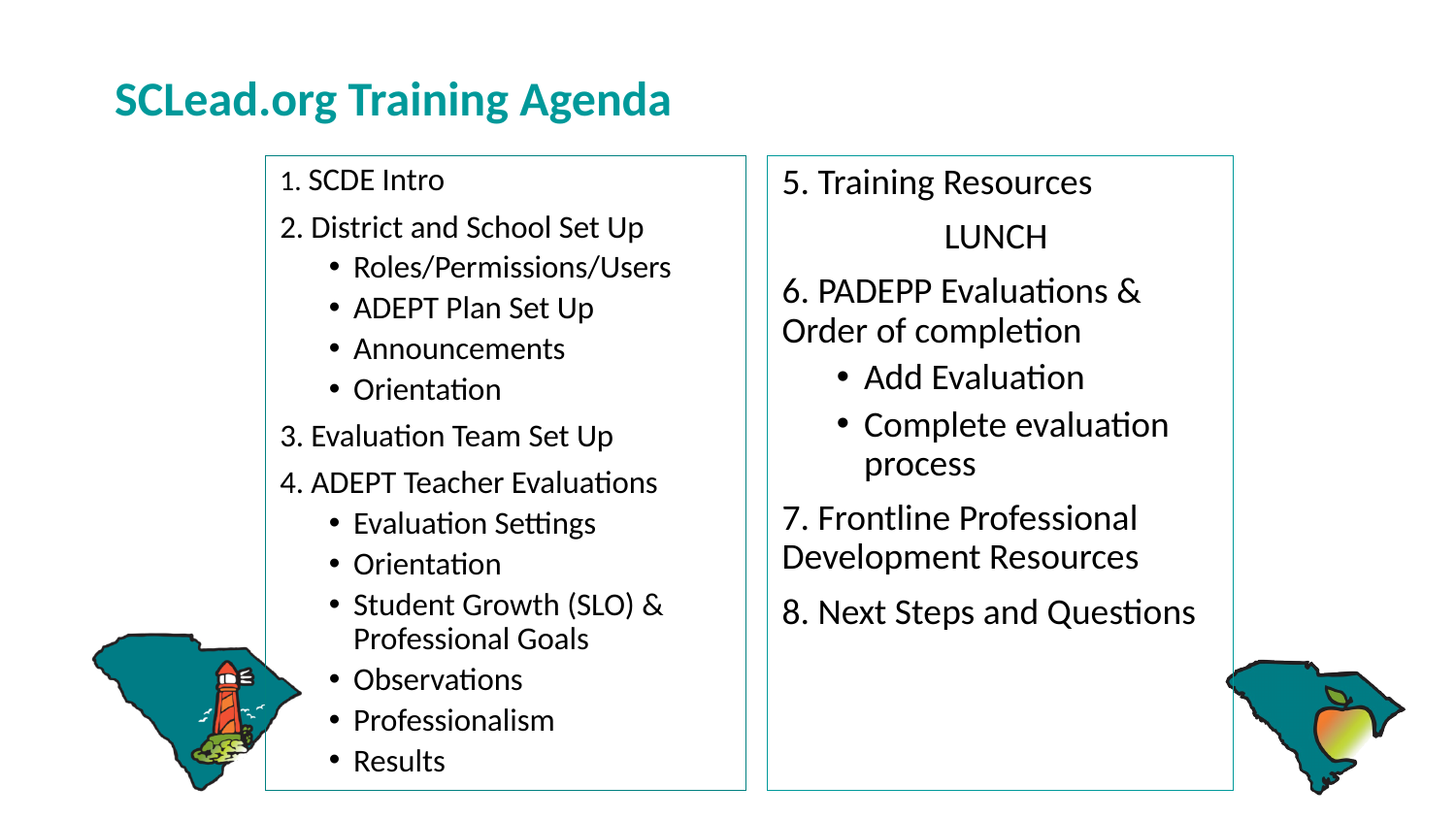

# SCLead.org Training Agenda
1. SCDE Intro
2. District and School Set Up
Roles/Permissions/Users
ADEPT Plan Set Up
Announcements
Orientation
3. Evaluation Team Set Up
4. ADEPT Teacher Evaluations
Evaluation Settings
Orientation
Student Growth (SLO) & Professional Goals
Observations
Professionalism
Results

5. Training Resources
LUNCH
6. PADEPP Evaluations & Order of completion
Add Evaluation
Complete evaluation process
7. Frontline Professional Development Resources
8. Next Steps and Questions